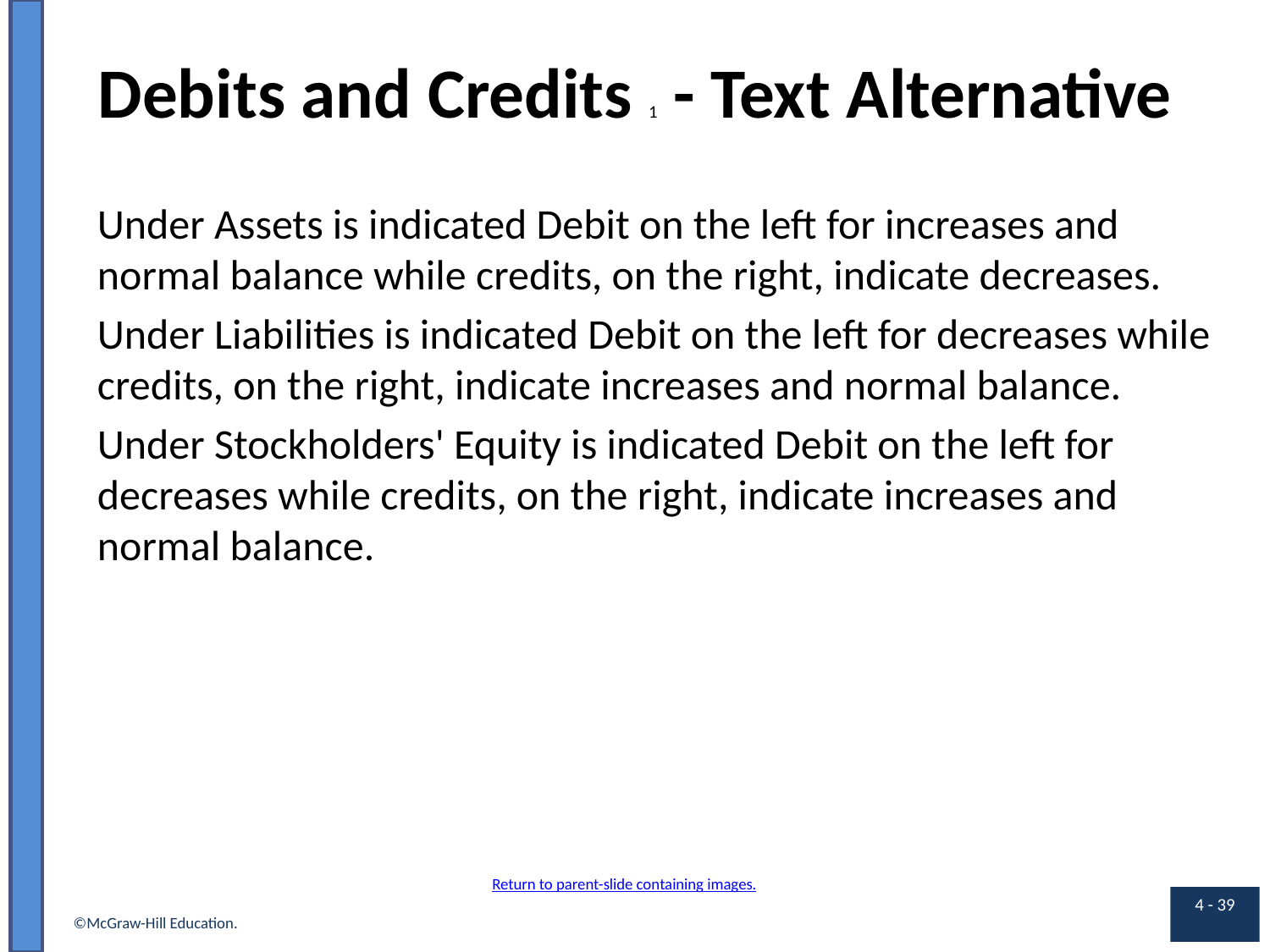

# Debits and Credits 1 - Text Alternative
Under Assets is indicated Debit on the left for increases and normal balance while credits, on the right, indicate decreases.
Under Liabilities is indicated Debit on the left for decreases while credits, on the right, indicate increases and normal balance.
Under Stockholders' Equity is indicated Debit on the left for decreases while credits, on the right, indicate increases and normal balance.
Return to parent-slide containing images.